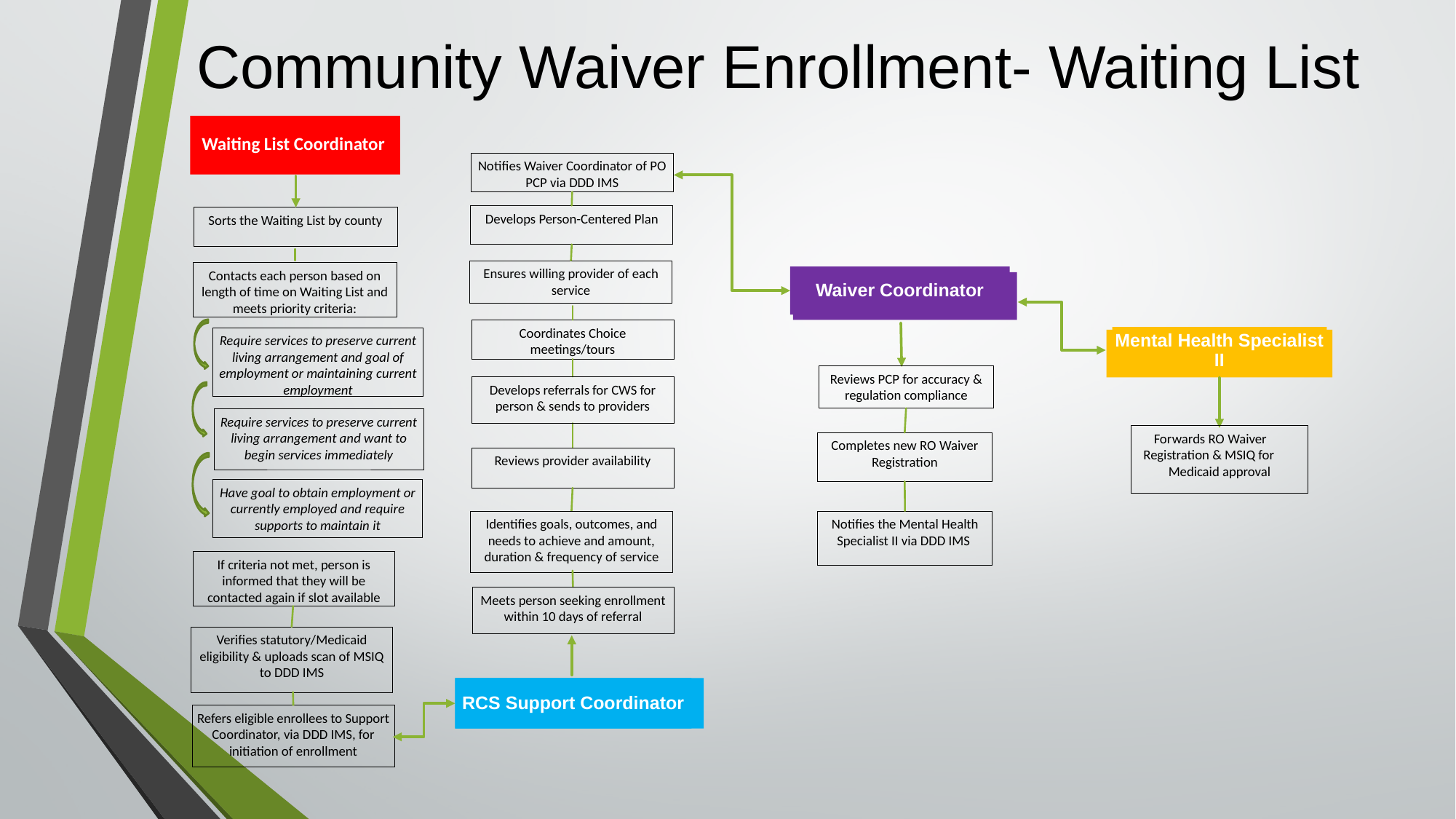

# Community Waiver Enrollment- Waiting List

Waiting List Coordinator
Notifies Waiver Coordinator of PO PCP via DDD IMS
Develops Person-Centered Plan
Sorts the Waiting List by county
Ensures willing provider of each service
Contacts each person based on length of time on Waiting List and meets priority criteria:
Waiver Coordinator

Coordinates Choice meetings/tours
Mental Health Specialist II

Require services to preserve current living arrangement and goal of employment or maintaining current employment
Reviews PCP for accuracy & regulation compliance
Develops referrals for CWS for person & sends to providers

Require services to preserve current living arrangement and want to begin services immediately
Forwards RO Waiver       Registration & MSIQ for        Medicaid approval
Completes new RO Waiver Registration
Reviews provider availability

Have goal to obtain employment or currently employed and require supports to maintain it
Identifies goals, outcomes, and needs to achieve and amount, duration & frequency of service
Notifies the Mental Health Specialist II via DDD IMS
If criteria not met, person is informed that they will be contacted again if slot available
Meets person seeking enrollment within 10 days of referral
Verifies statutory/Medicaid eligibility & uploads scan of MSIQ to DDD IMS

RCS Support Coordinator
Refers eligible enrollees to Support Coordinator, via DDD IMS, for initiation of enrollment